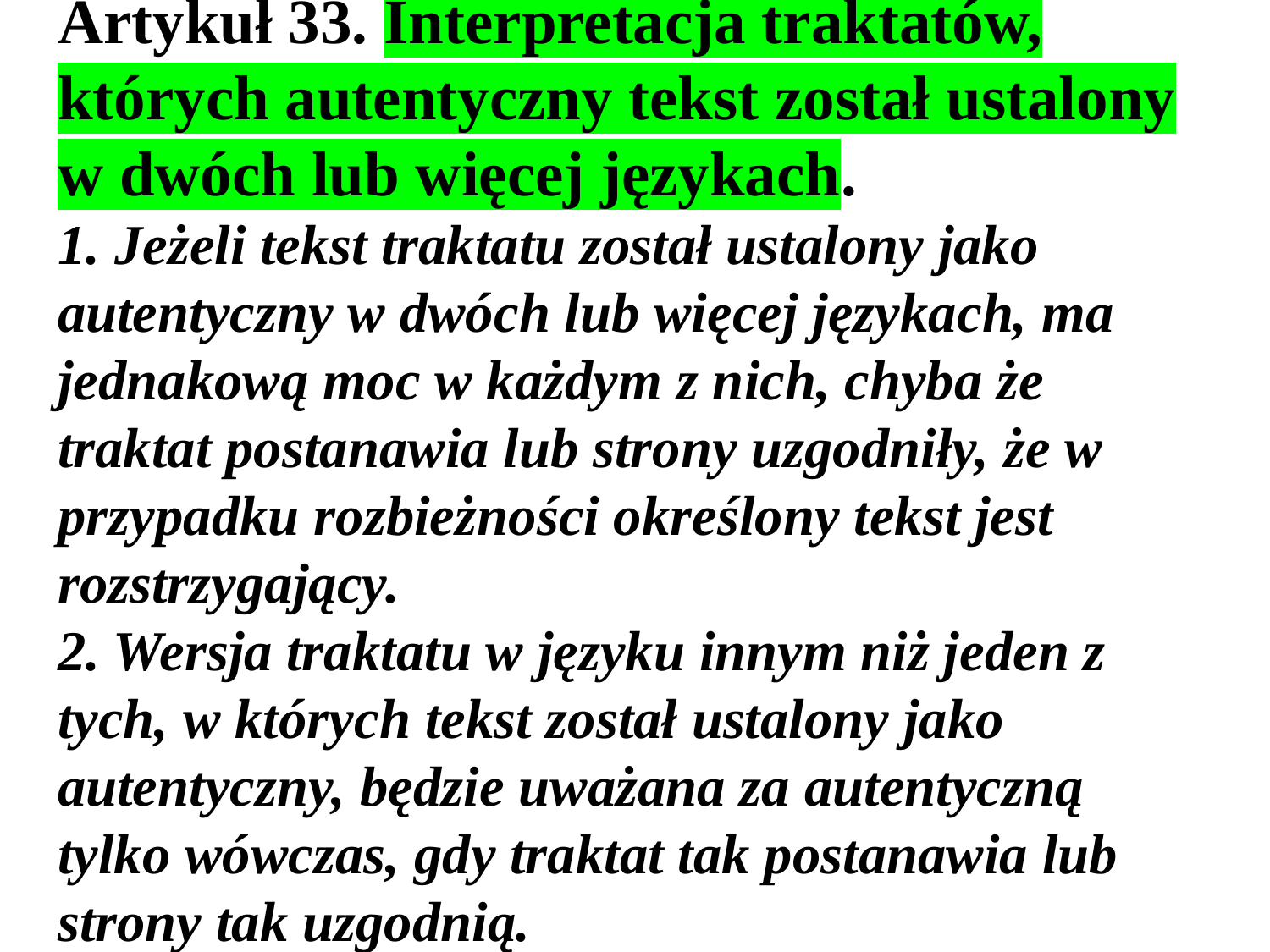

# Artykuł 33. Interpretacja traktatów, których autentyczny tekst został ustalony w dwóch lub więcej językach. 1. Jeżeli tekst traktatu został ustalony jako autentyczny w dwóch lub więcej językach, ma jednakową moc w każdym z nich, chyba że traktat postanawia lub strony uzgodniły, że w przypadku rozbieżności określony tekst jest rozstrzygający. 2. Wersja traktatu w języku innym niż jeden z tych, w których tekst został ustalony jako autentyczny, będzie uważana za autentyczną tylko wówczas, gdy traktat tak postanawia lub strony tak uzgodnią.